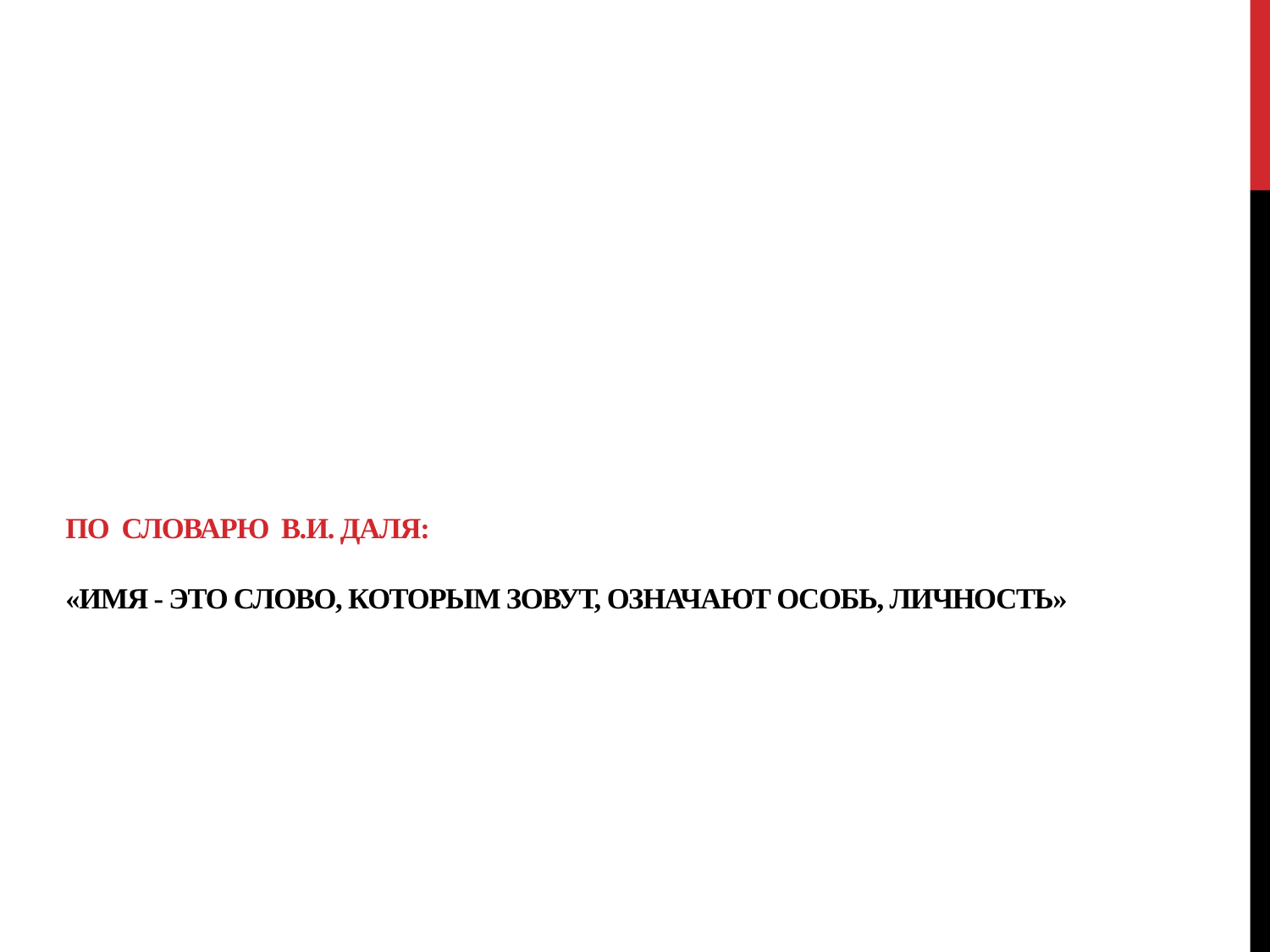

# По  словарю  В.И. Даля: «Имя - это слово, которым зовут, означают особь, личность»